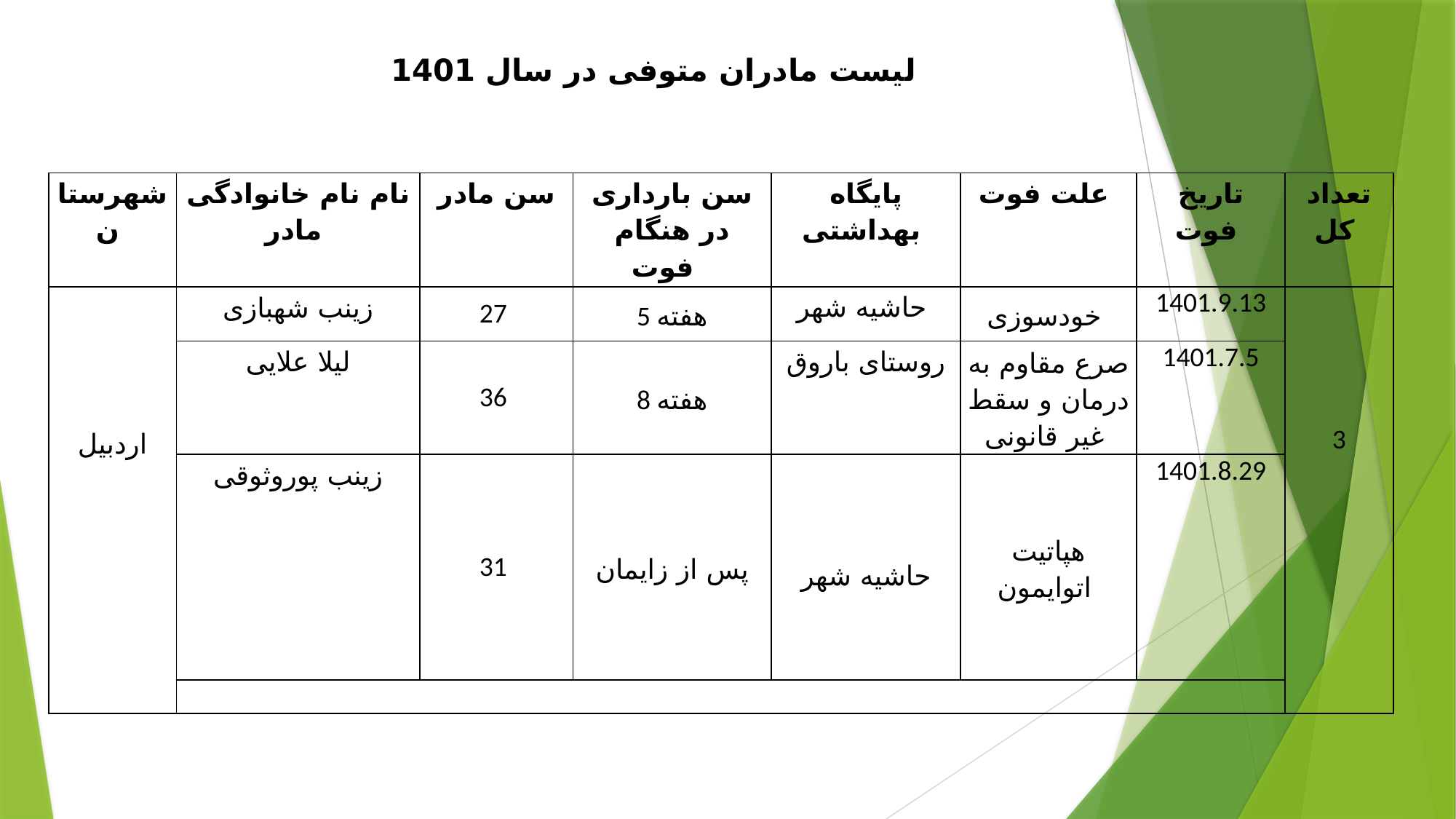

لیست مادران متوفی در سال 1401
| شهرستان | نام نام خانوادگی مادر | سن مادر | سن بارداری در هنگام فوت | پایگاه بهداشتی | علت فوت | تاریخ فوت | تعداد کل |
| --- | --- | --- | --- | --- | --- | --- | --- |
| اردبیل | زینب شهبازی | 27 | 5 هفته | حاشیه شهر | خودسوزی | 1401.9.13 | 3 |
|  | لیلا علایی | 36 | 8 هفته | روستای باروق | صرع مقاوم به درمان و سقط غیر قانونی | 1401.7.5 |  |
|  | زینب پوروثوقی | 31 | پس از زایمان | حاشیه شهر | هپاتیت اتوایمون | 1401.8.29 |  |
|  |  |  |  |  |  |  |  |